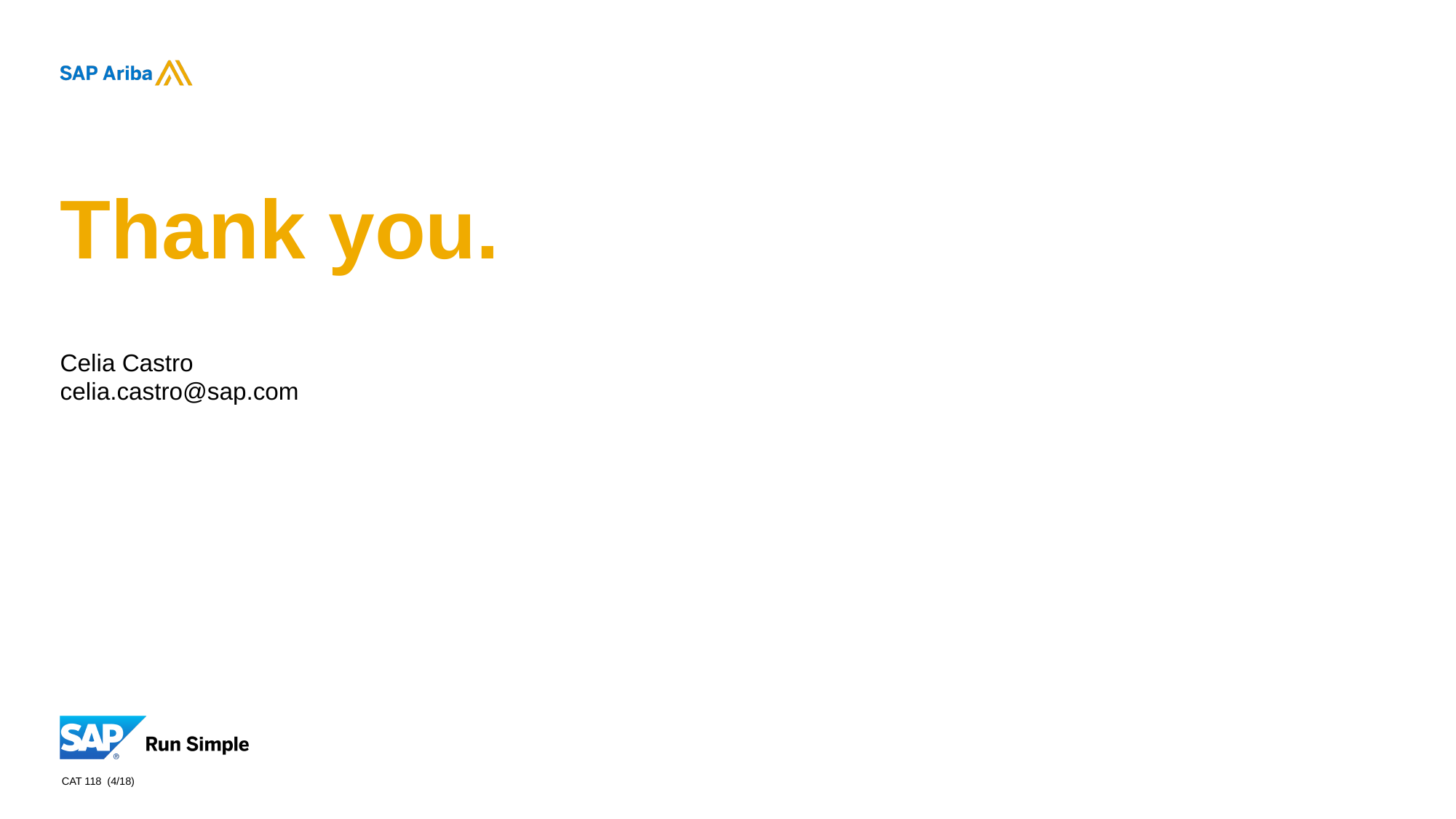

# Thank you.
Celia Castro
celia.castro@sap.com

CAT 118  (4/18)